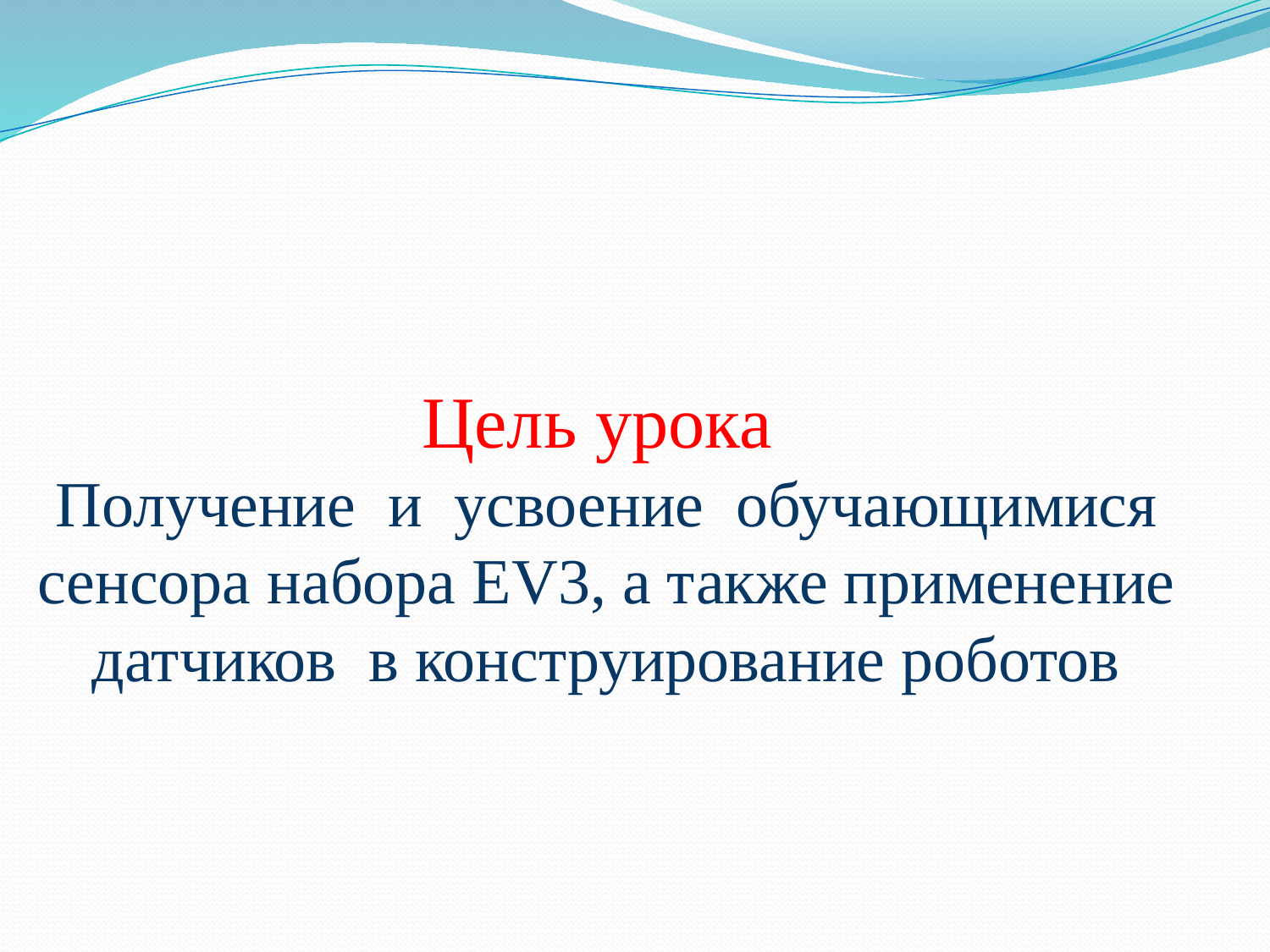

# Цель урока Получение  и  усвоение  обучающимися сенсора набора EV3, а также применение  датчиков  в конструирование роботов